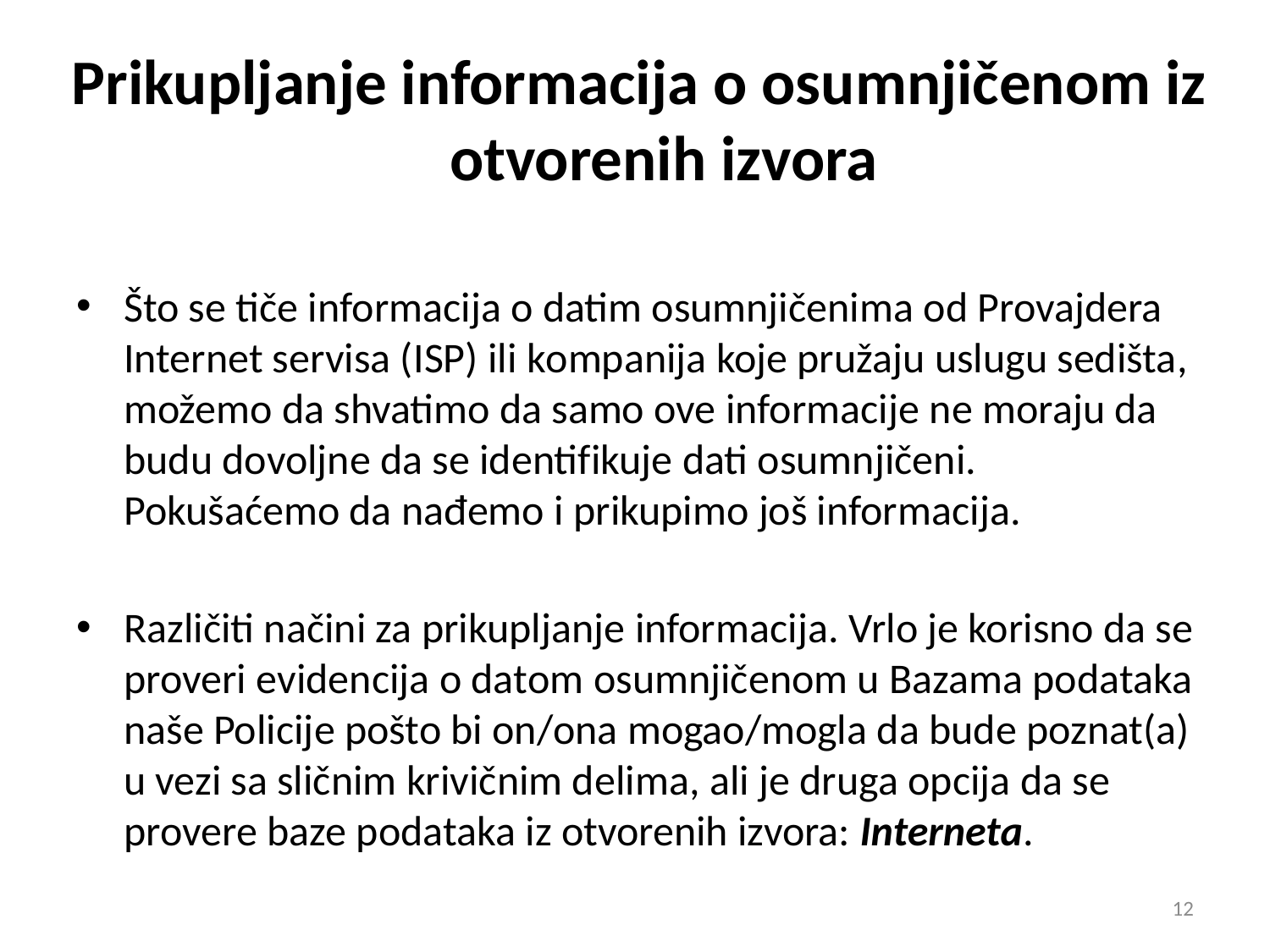

# Prikupljanje informacija o osumnjičenom iz otvorenih izvora

Što se tiče informacija o datim osumnjičenima od Provajdera Internet servisa (ISP) ili kompanija koje pružaju uslugu sedišta, možemo da shvatimo da samo ove informacije ne moraju da budu dovoljne da se identifikuje dati osumnjičeni. Pokušaćemo da nađemo i prikupimo još informacija.

Različiti načini za prikupljanje informacija. Vrlo je korisno da se proveri evidencija o datom osumnjičenom u Bazama podataka naše Policije pošto bi on/ona mogao/mogla da bude poznat(a) u vezi sa sličnim krivičnim delima, ali je druga opcija da se provere baze podataka iz otvorenih izvora: Interneta.

12